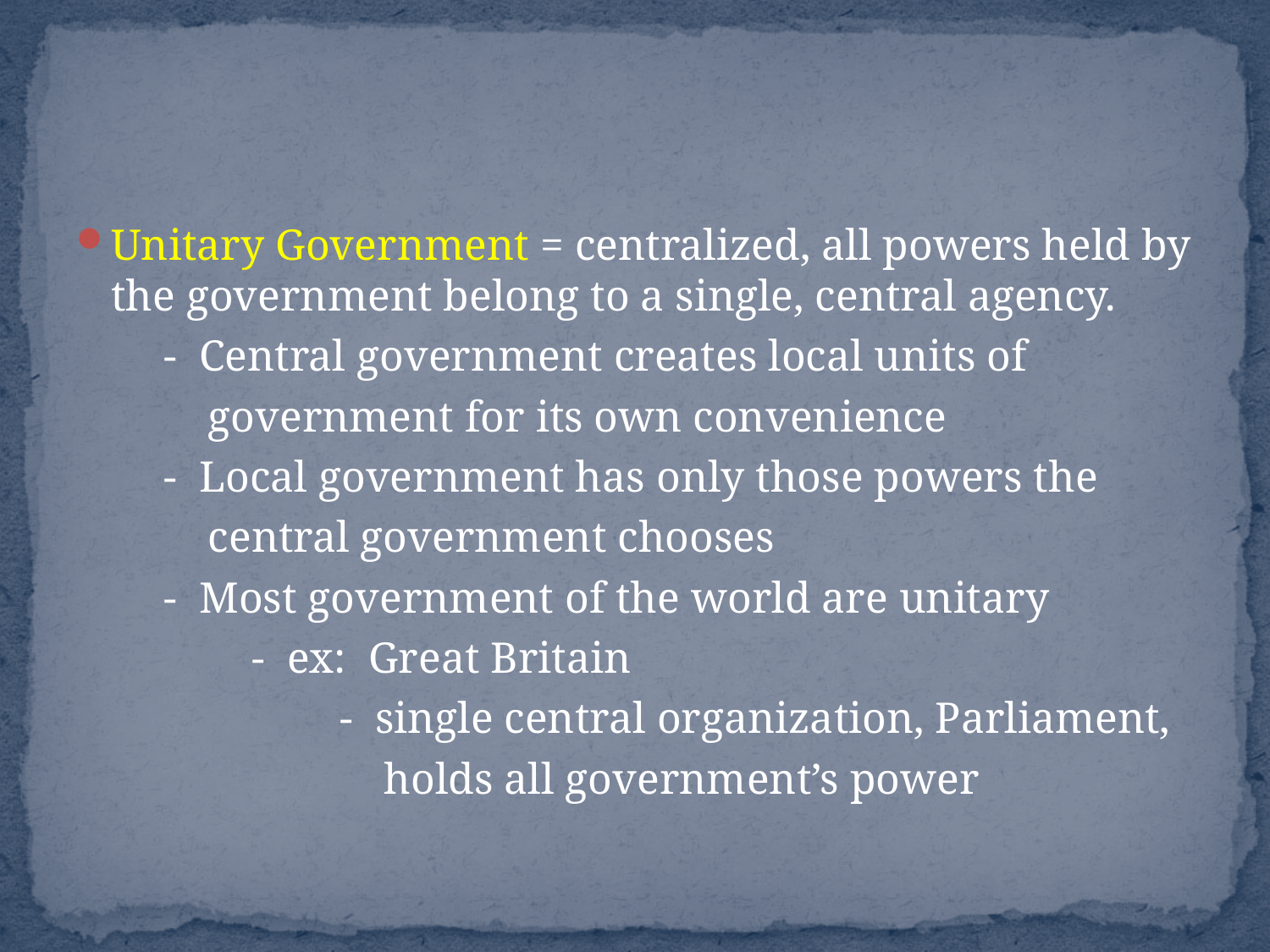

#
Unitary Government = centralized, all powers held by the government belong to a single, central agency.
        -  Central government creates local units of
            government for its own convenience
        -  Local government has only those powers the
            central government chooses
        -  Most government of the world are unitary
                -  ex:  Great Britain
                        -  single central organization, Parliament,
                            holds all government’s power